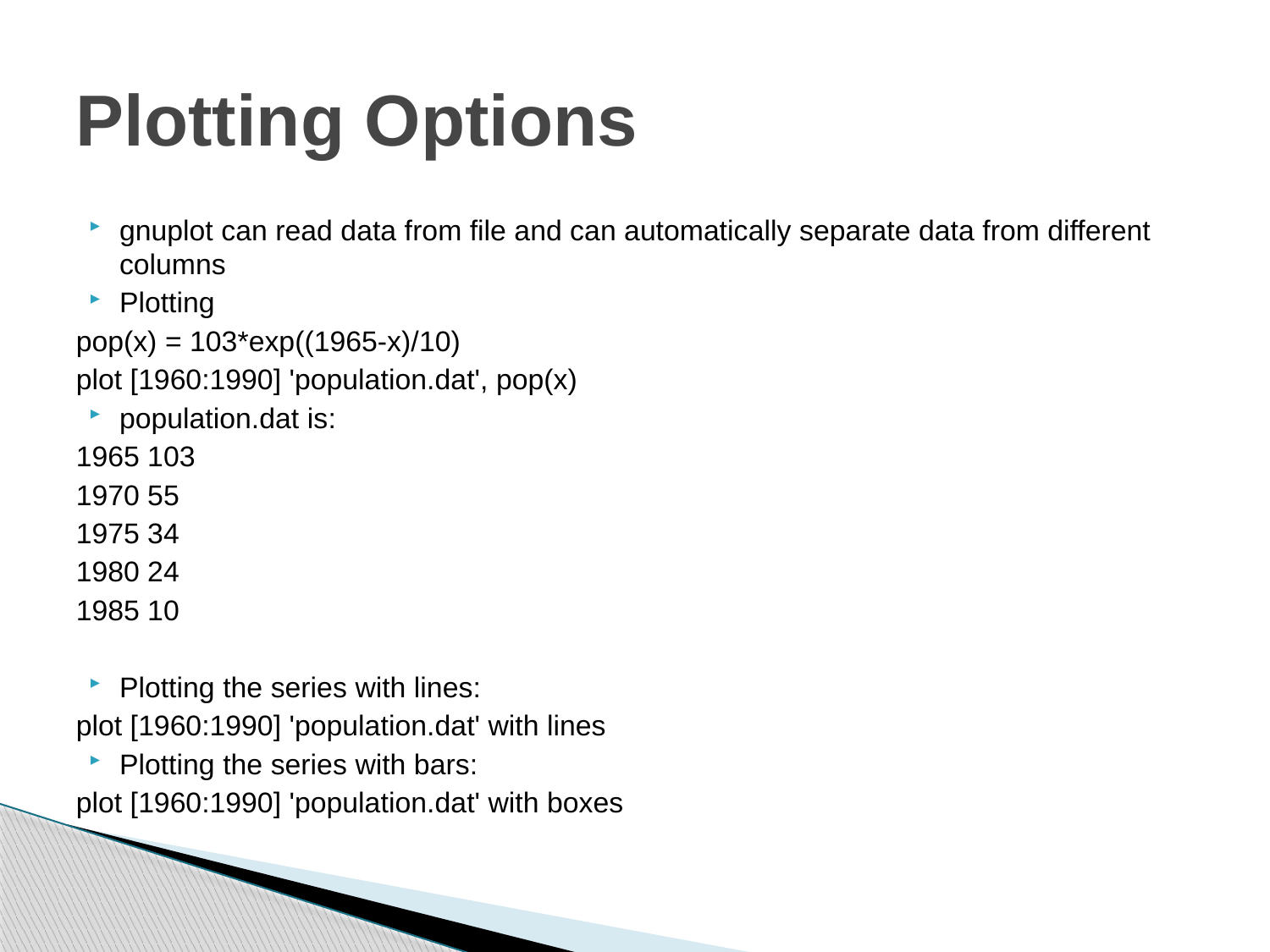

# Plotting Options
gnuplot can read data from file and can automatically separate data from different columns
Plotting
pop(x) = 103*exp((1965-x)/10)
plot [1960:1990] 'population.dat', pop(x)
population.dat is:
1965 103
1970 55
1975 34
1980 24
1985 10

Plotting the series with lines:
plot [1960:1990] 'population.dat' with lines
Plotting the series with bars:
plot [1960:1990] 'population.dat' with boxes